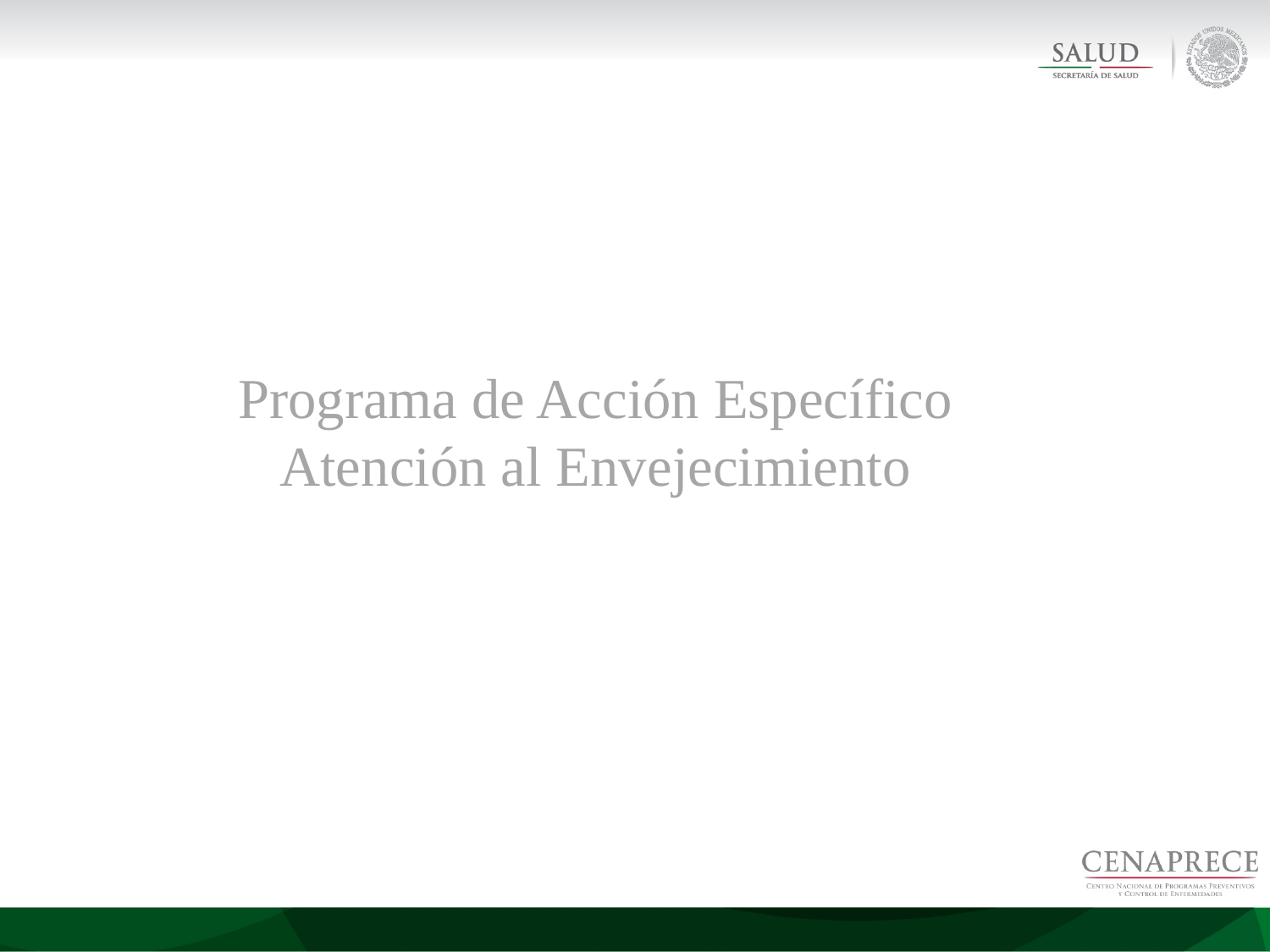

Programa de Acción Específico
Atención al Envejecimiento